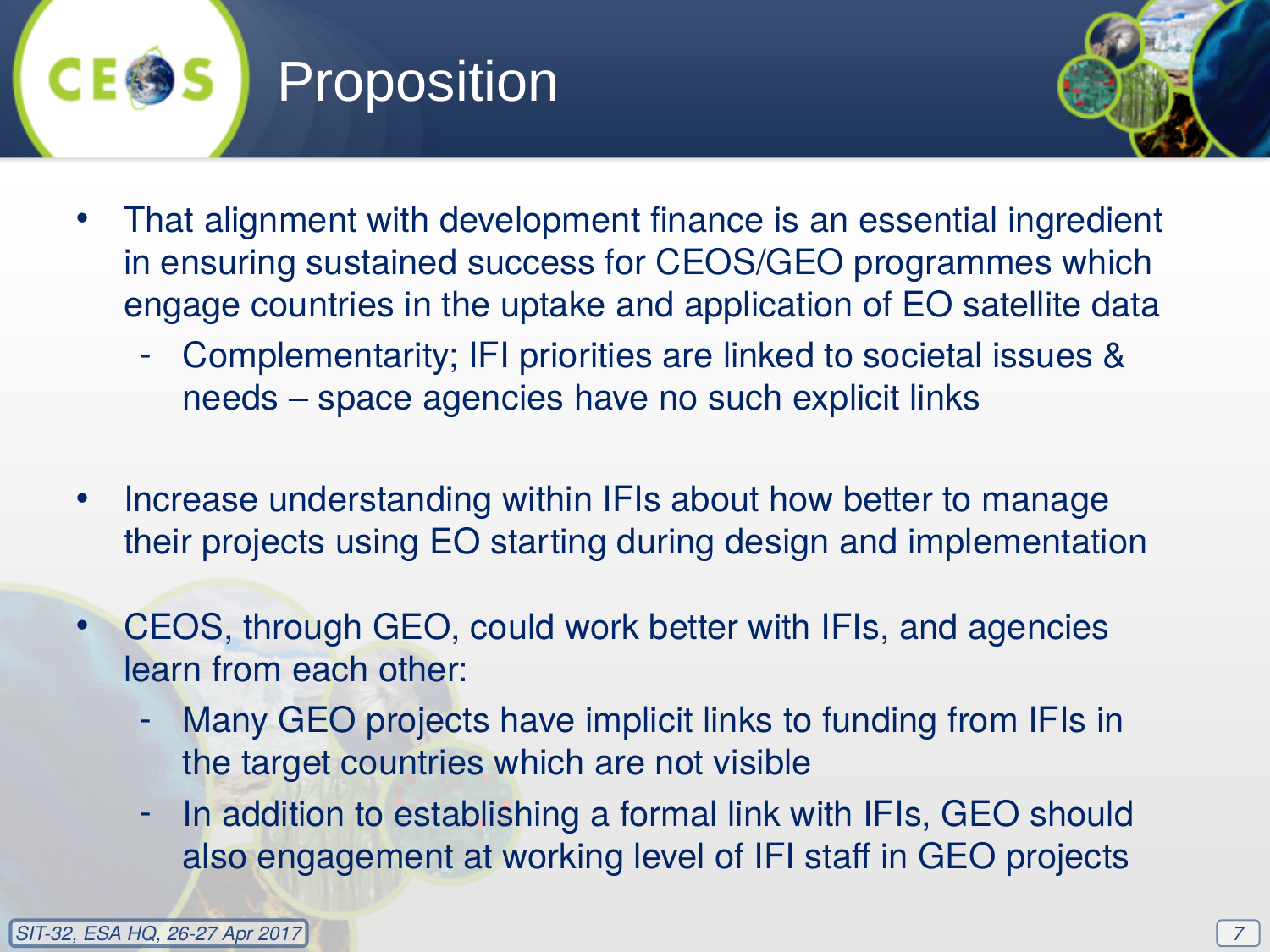

Proposition
That alignment with development finance is an essential ingredient in ensuring sustained success for CEOS/GEO programmes which engage countries in the uptake and application of EO satellite data
Complementarity; IFI priorities are linked to societal issues & needs – space agencies have no such explicit links

Increase understanding within IFIs about how better to manage their projects using EO starting during design and implementation

CEOS, through GEO, could work better with IFIs, and agencies learn from each other:
Many GEO projects have implicit links to funding from IFIs in the target countries which are not visible
In addition to establishing a formal link with IFIs, GEO should also engagement at working level of IFI staff in GEO projects
7